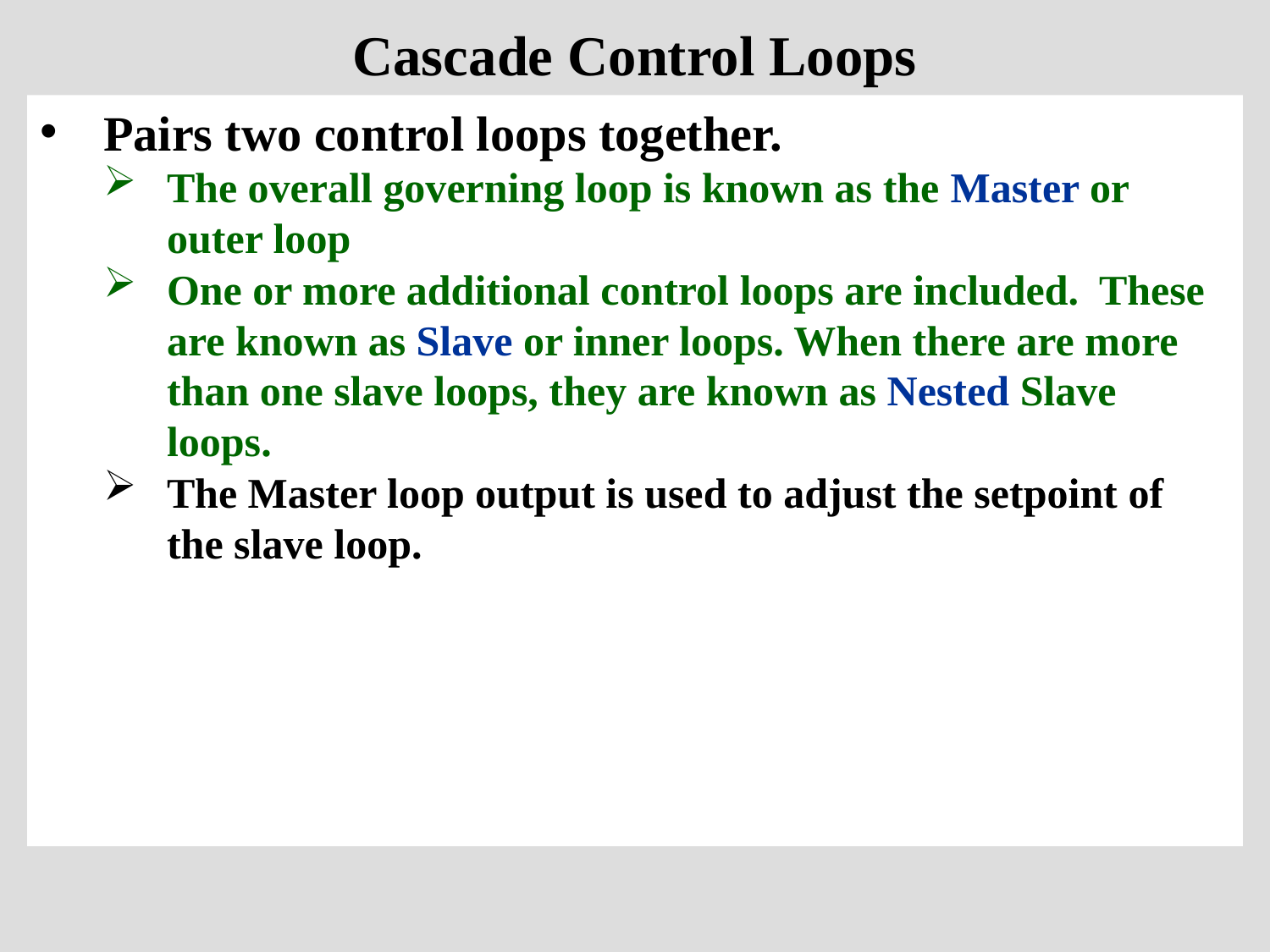

# Cascade Control Loops
Pairs two control loops together.
The overall governing loop is known as the Master or outer loop
One or more additional control loops are included.  These are known as Slave or inner loops. When there are more than one slave loops, they are known as Nested Slave loops.
The Master loop output is used to adjust the setpoint of the slave loop.